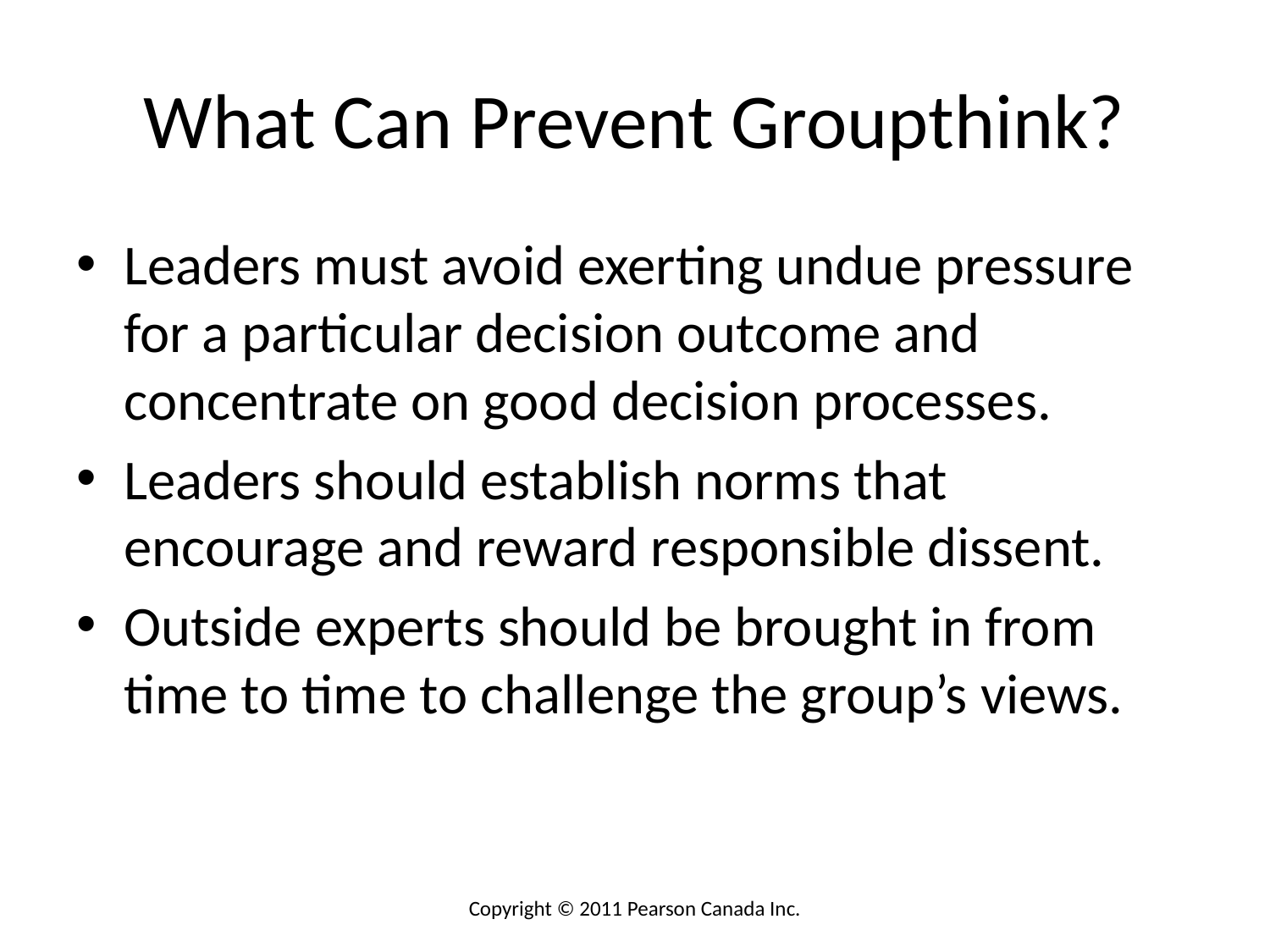

# What Can Prevent Groupthink?
Leaders must avoid exerting undue pressure for a particular decision outcome and concentrate on good decision processes.
Leaders should establish norms that encourage and reward responsible dissent.
Outside experts should be brought in from time to time to challenge the group’s views.

Copyright © 2011 Pearson Canada Inc.